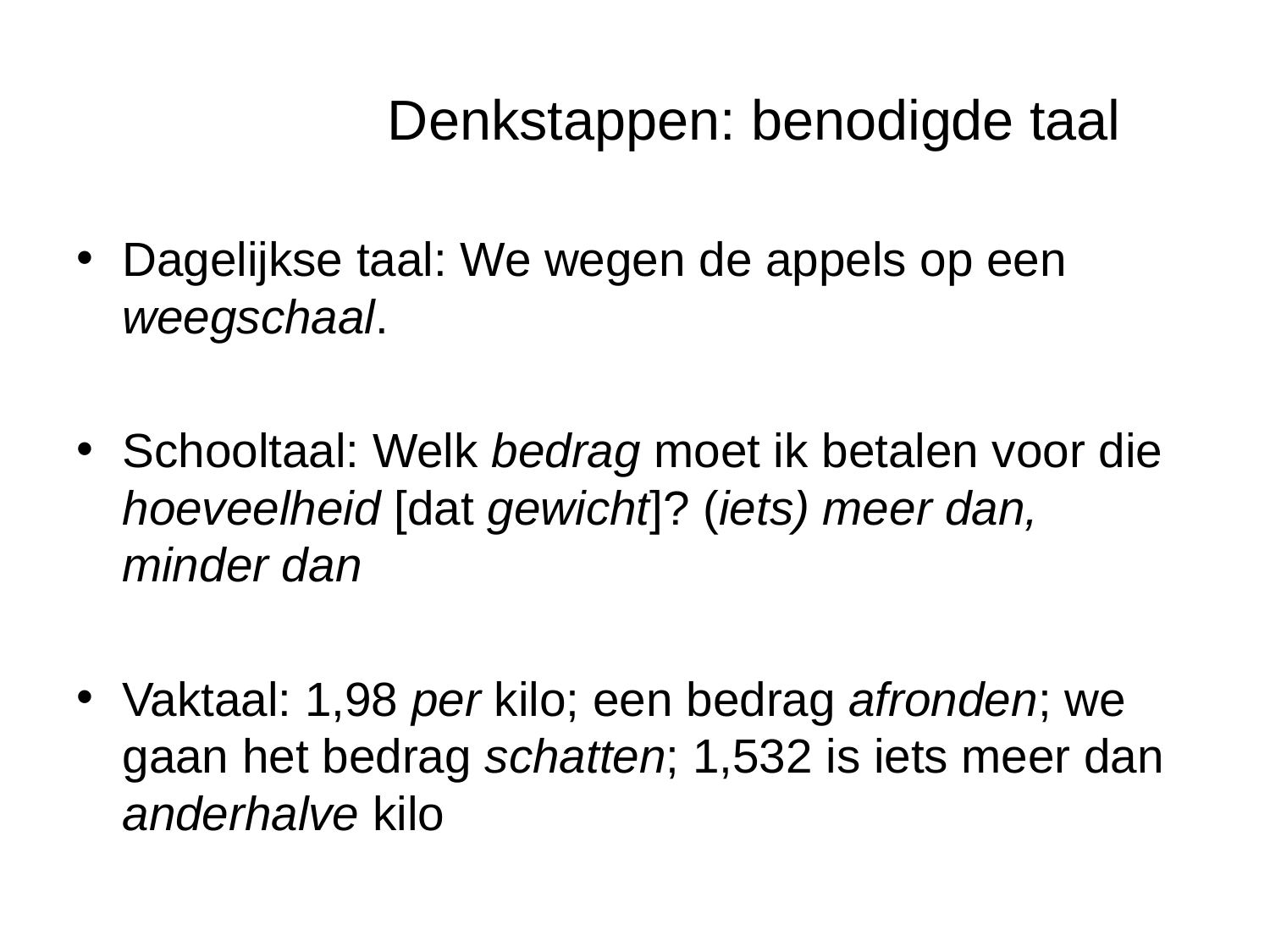

# Denkstappen: benodigde taal
Dagelijkse taal: We wegen de appels op een weegschaal.

Schooltaal: Welk bedrag moet ik betalen voor die hoeveelheid [dat gewicht]? (iets) meer dan, minder dan

Vaktaal: 1,98 per kilo; een bedrag afronden; we gaan het bedrag schatten; 1,532 is iets meer dan anderhalve kilo